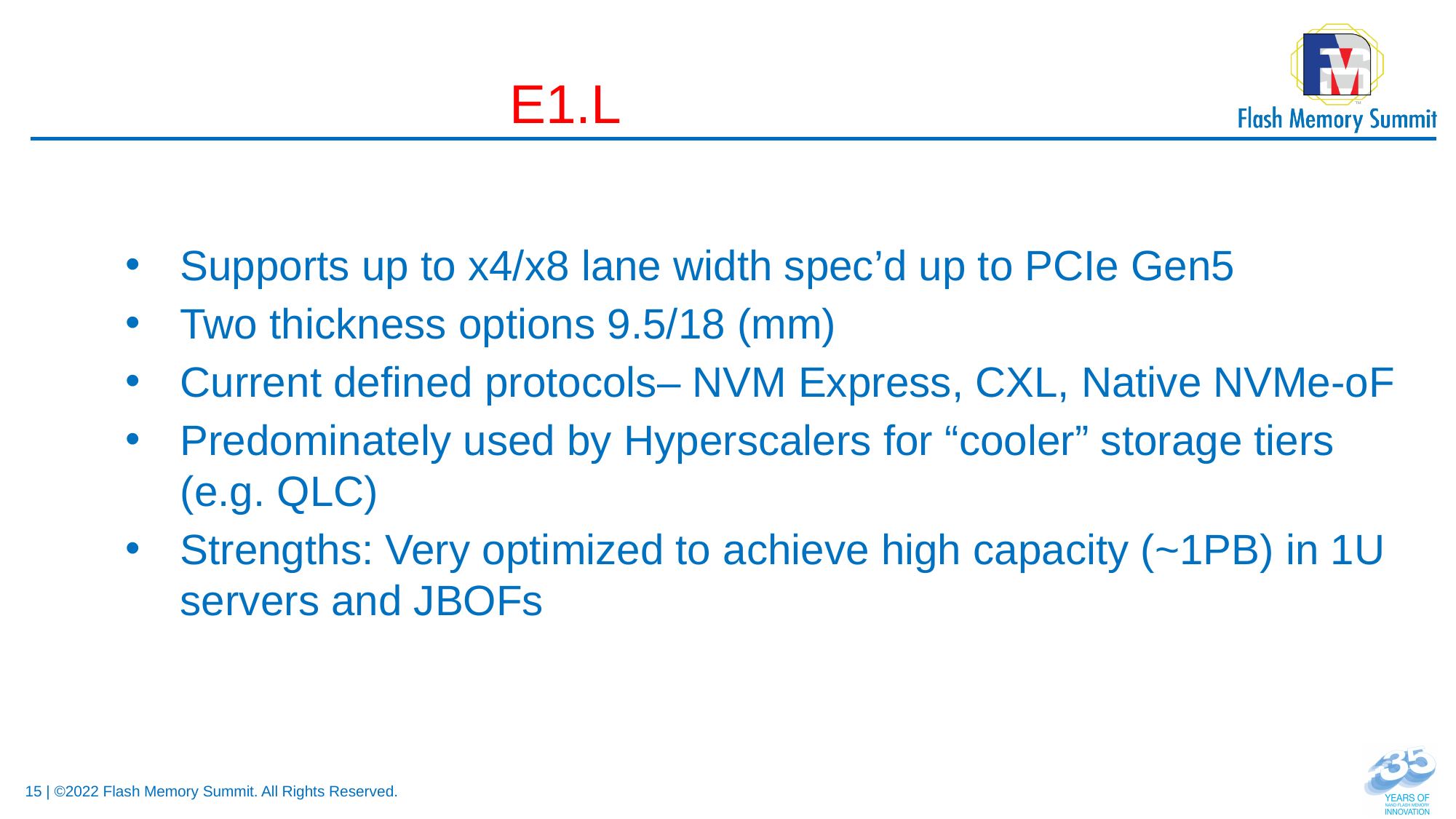

# E1.L
Supports up to x4/x8 lane width spec’d up to PCIe Gen5
Two thickness options 9.5/18 (mm)
Current defined protocols– NVM Express, CXL, Native NVMe-oF
Predominately used by Hyperscalers for “cooler” storage tiers (e.g. QLC)
Strengths: Very optimized to achieve high capacity (~1PB) in 1U servers and JBOFs